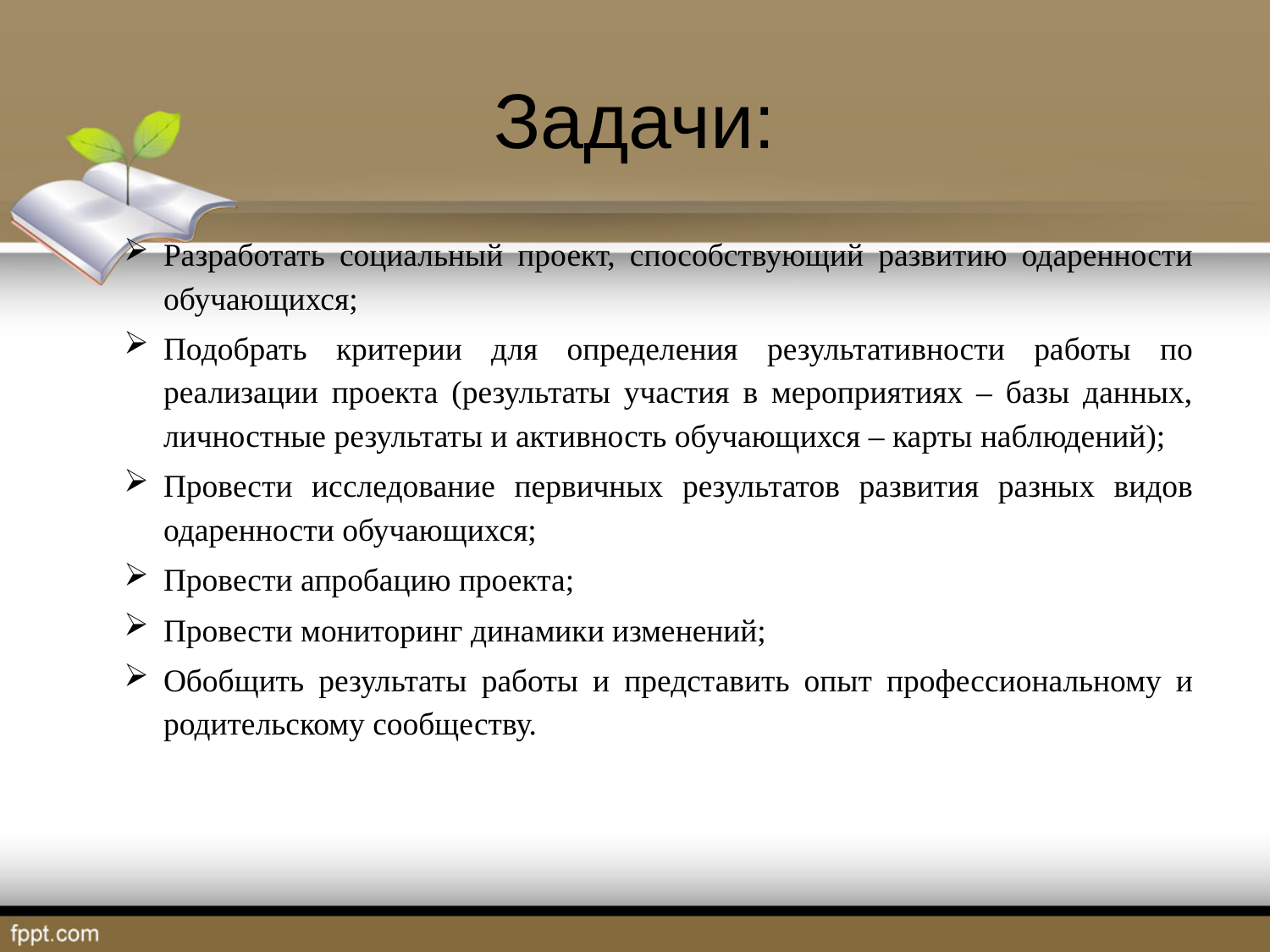

# Задачи:
Разработать социальный проект, способствующий развитию одаренности обучающихся;
Подобрать критерии для определения результативности работы по реализации проекта (результаты участия в мероприятиях – базы данных, личностные результаты и активность обучающихся – карты наблюдений);
Провести исследование первичных результатов развития разных видов одаренности обучающихся;
Провести апробацию проекта;
Провести мониторинг динамики изменений;
Обобщить результаты работы и представить опыт профессиональному и родительскому сообществу.